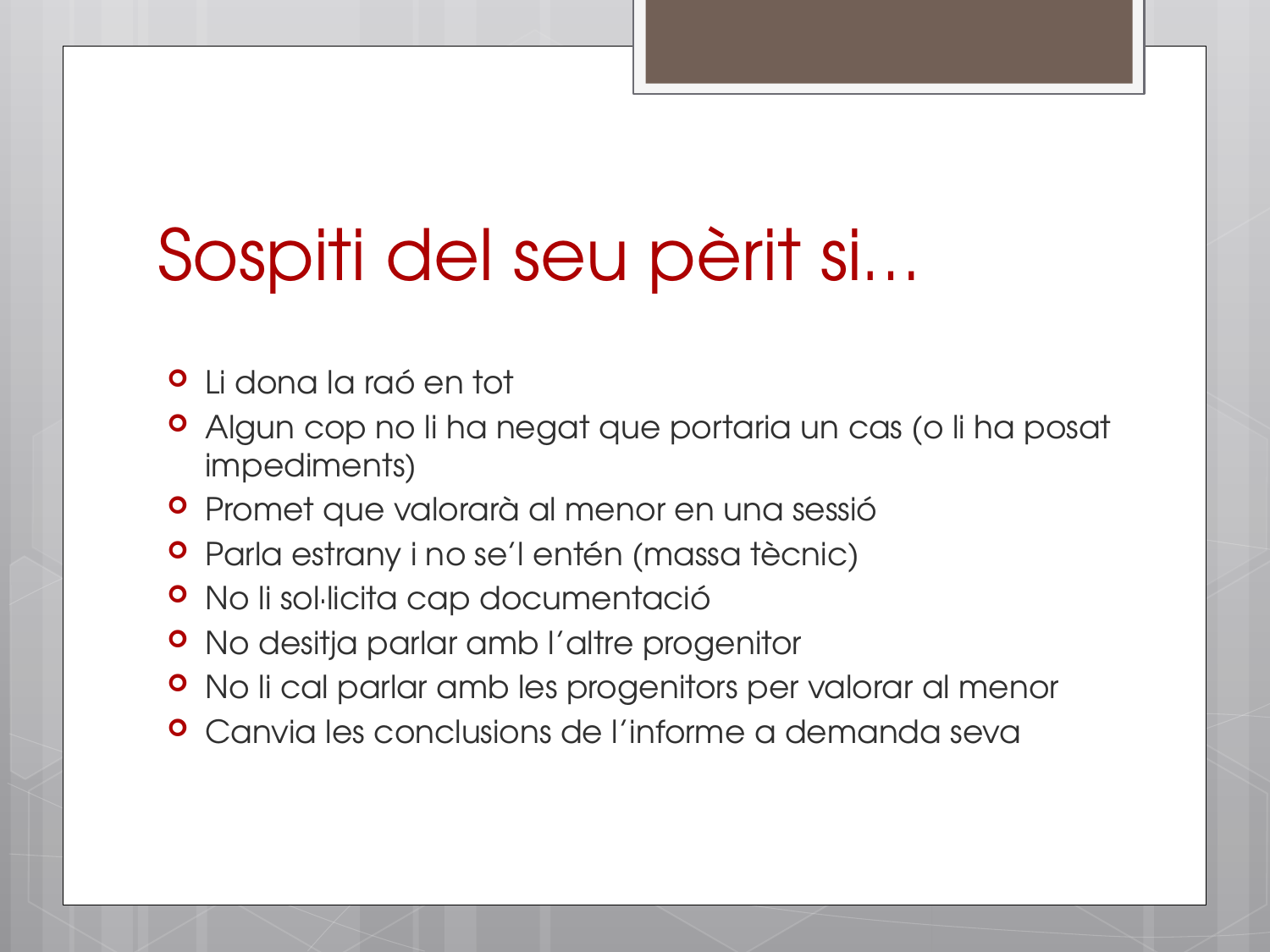

# Sospiti del seu pèrit si…
Li dona la raó en tot
Algun cop no li ha negat que portaria un cas (o li ha posat impediments)
Promet que valorarà al menor en una sessió
Parla estrany i no se’l entén (massa tècnic)
No li sol·licita cap documentació
No desitja parlar amb l’altre progenitor
No li cal parlar amb les progenitors per valorar al menor
Canvia les conclusions de l’informe a demanda seva